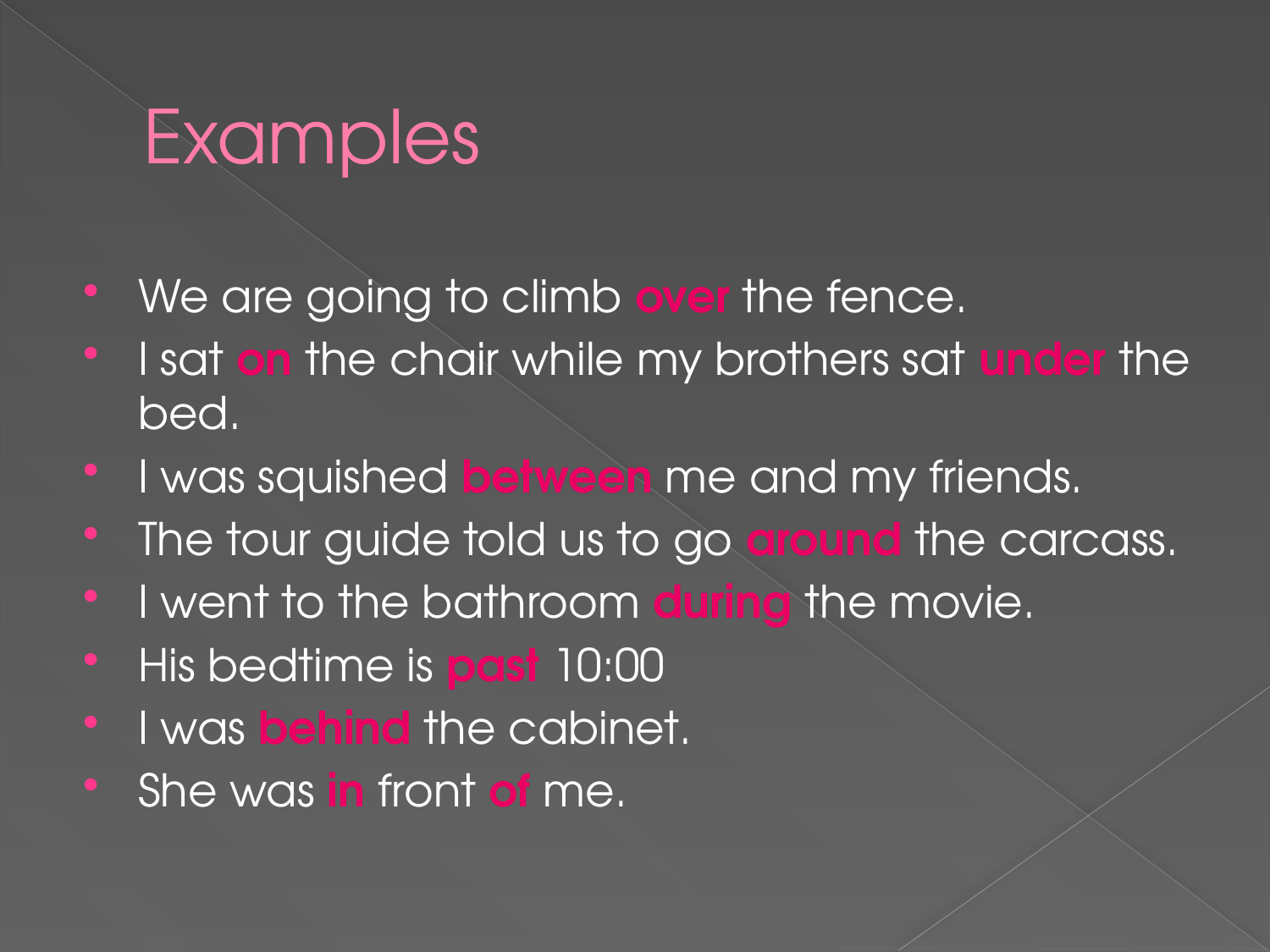

# Examples
We are going to climb over the fence.
I sat on the chair while my brothers sat under the bed.
I was squished between me and my friends.
The tour guide told us to go around the carcass.
I went to the bathroom during the movie.
His bedtime is past 10:00
I was behind the cabinet.
She was in front of me.